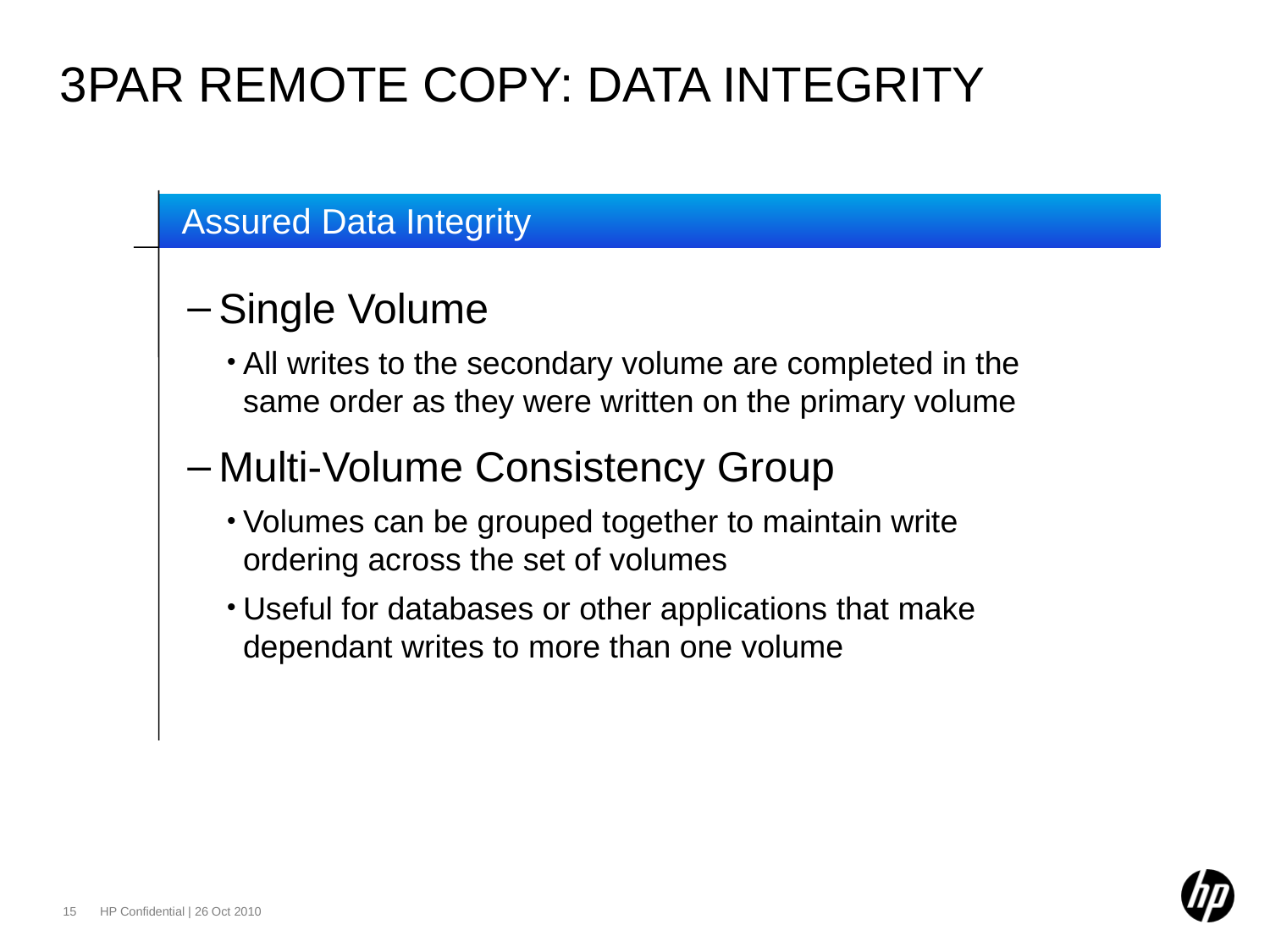

# 3PAR Remote Copy: Data integrity

Assured Data Integrity

Single Volume
All writes to the secondary volume are completed in the same order as they were written on the primary volume
Multi-Volume Consistency Group
Volumes can be grouped together to maintain write ordering across the set of volumes
Useful for databases or other applications that make dependant writes to more than one volume